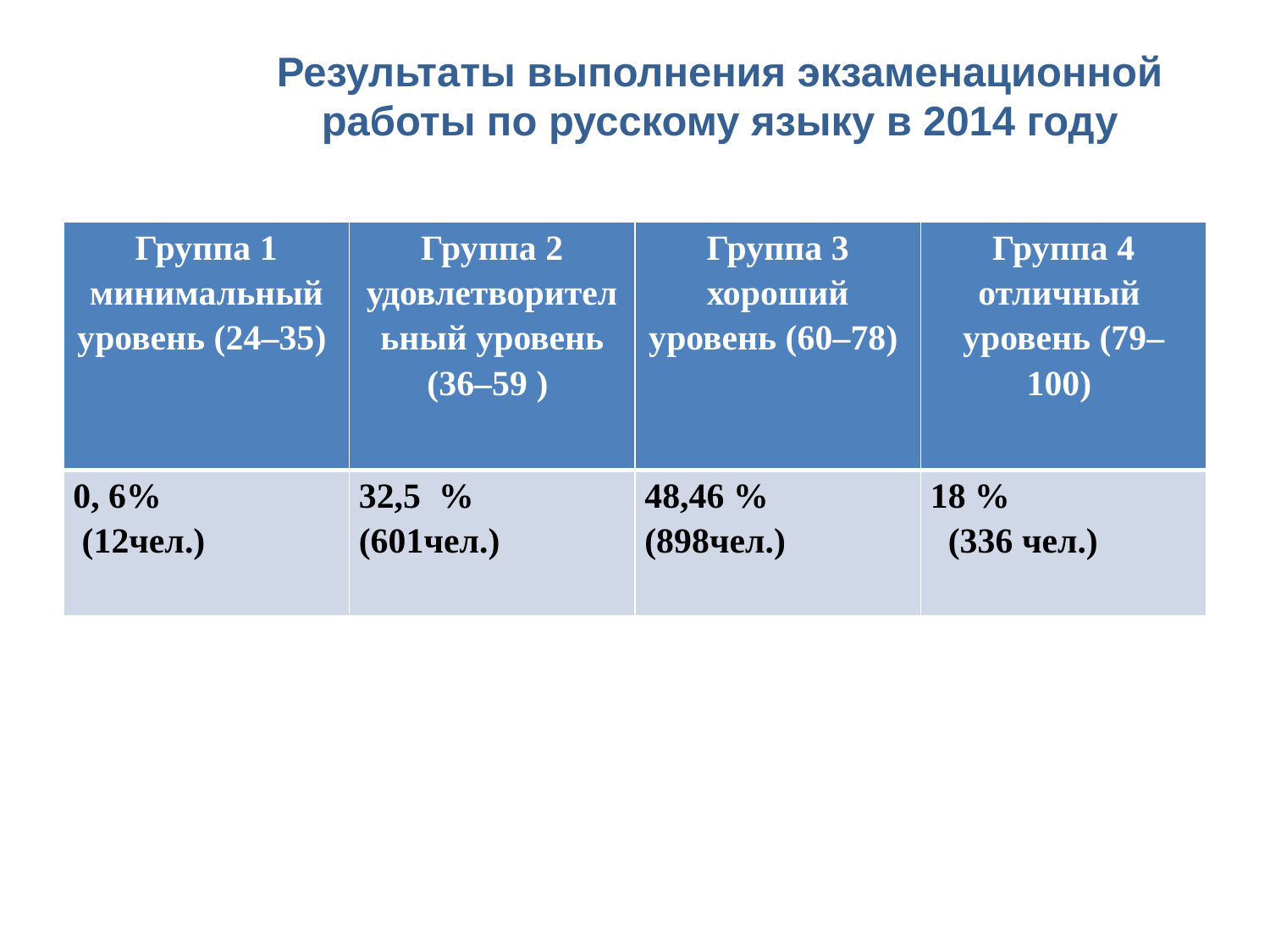

# Результаты выполнения экзаменационной работы по русскому языку в 2014 году
| Группа 1 минимальный уровень (24–35) | Группа 2 удовлетворительный уровень (36–59 ) | Группа 3 хороший уровень (60–78) | Группа 4 отличный уровень (79–100) |
| --- | --- | --- | --- |
| 0, 6% (12чел.) | 32,5 % (601чел.) | 48,46 % (898чел.) | 18 % (336 чел.) |